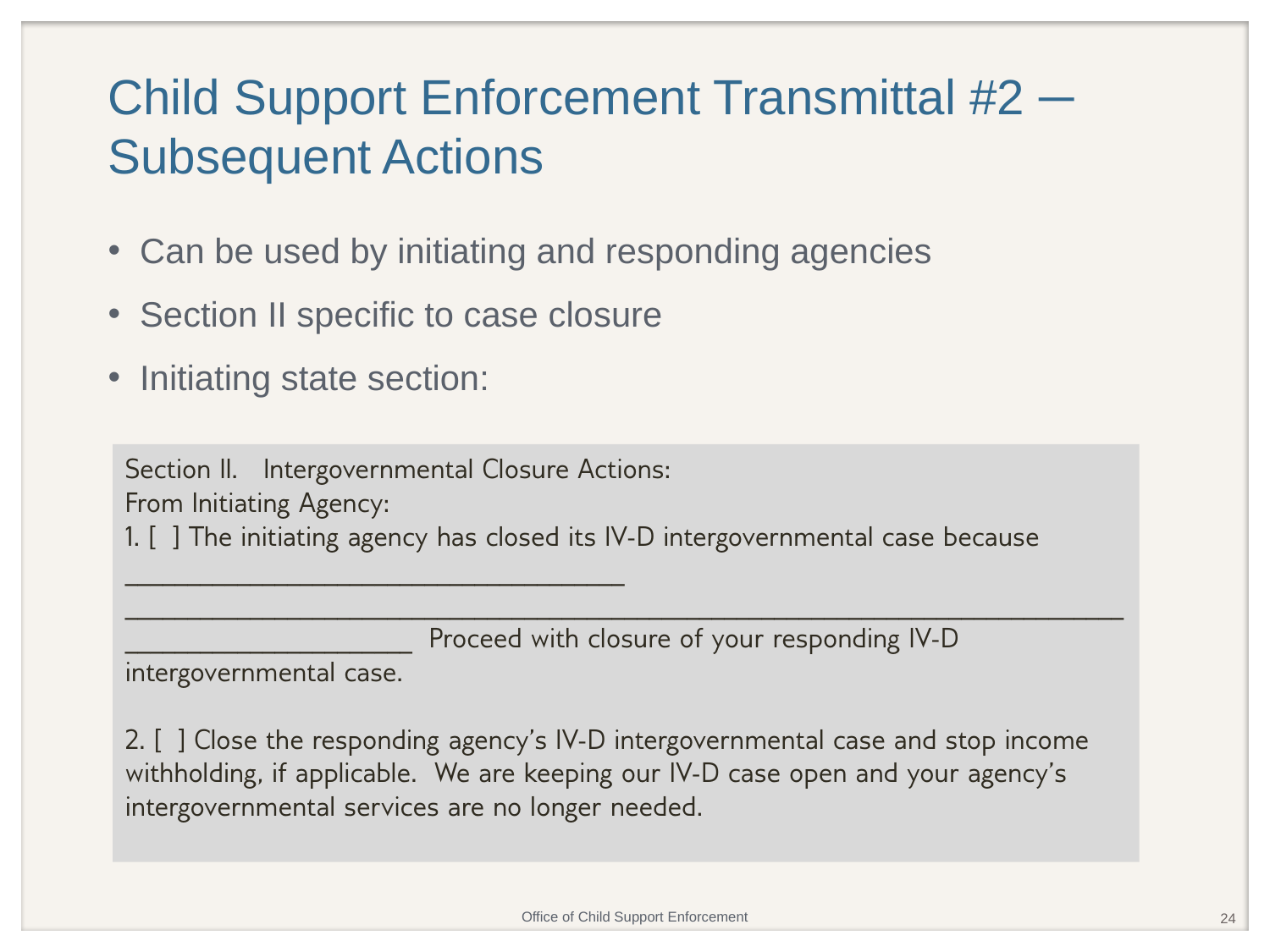

# Child Support Enforcement Transmittal #2 ─ Subsequent Actions
Can be used by initiating and responding agencies
Section II specific to case closure
Initiating state section:

Section II.   Intergovernmental Closure Actions:
From Initiating Agency:
1. [  ] The initiating agency has closed its IV-D intergovernmental case because ________________________________________  _______________________________________________________________________________________________________  Proceed with closure of your responding IV-D intergovernmental case.

2. [  ] Close the responding agency’s IV-D intergovernmental case and stop income withholding, if applicable.  We are keeping our IV-D case open and your agency’s intergovernmental services are no longer needed.

24